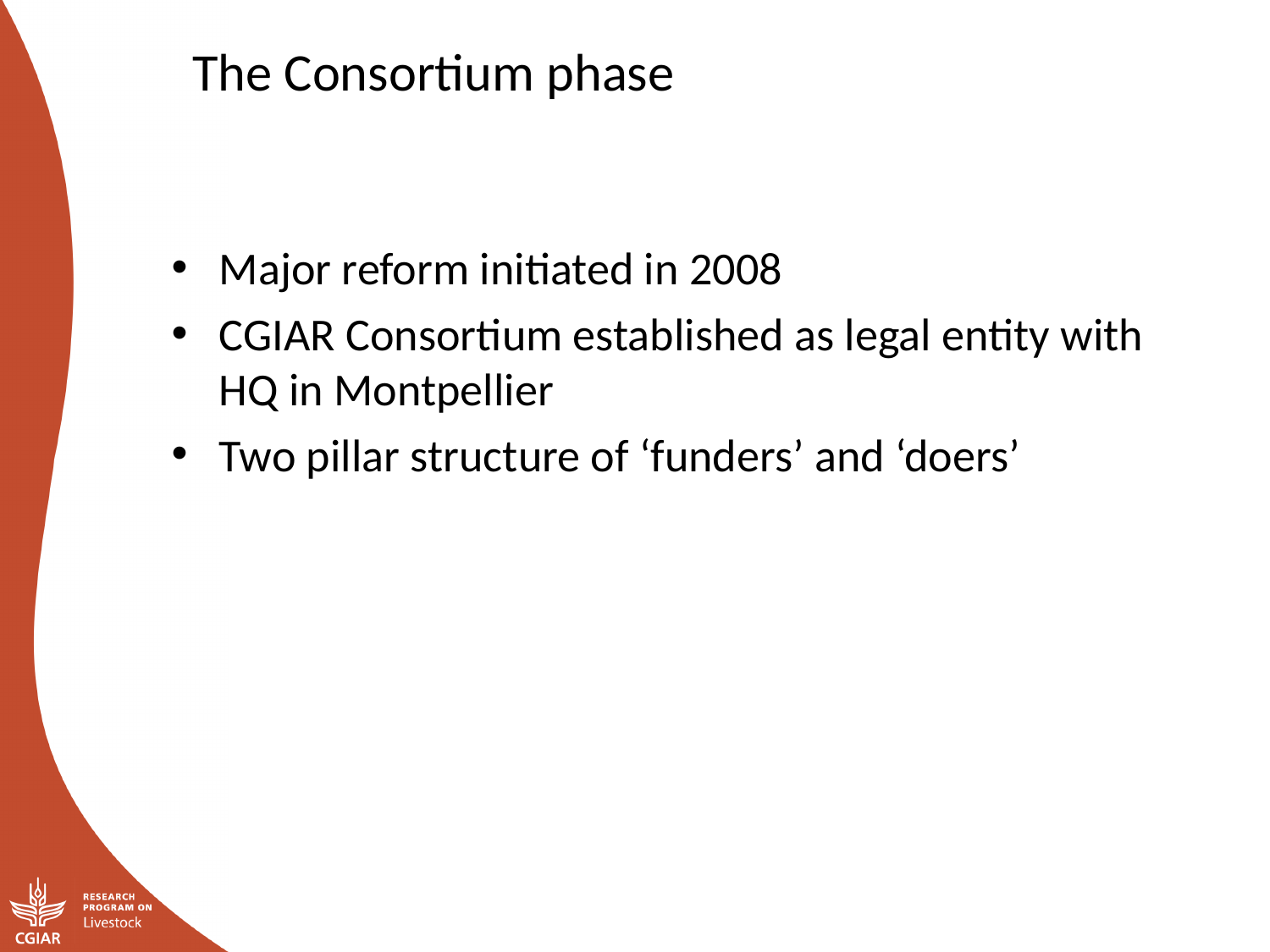

The Consortium phase
Major reform initiated in 2008
CGIAR Consortium established as legal entity with HQ in Montpellier
Two pillar structure of ‘funders’ and ‘doers’